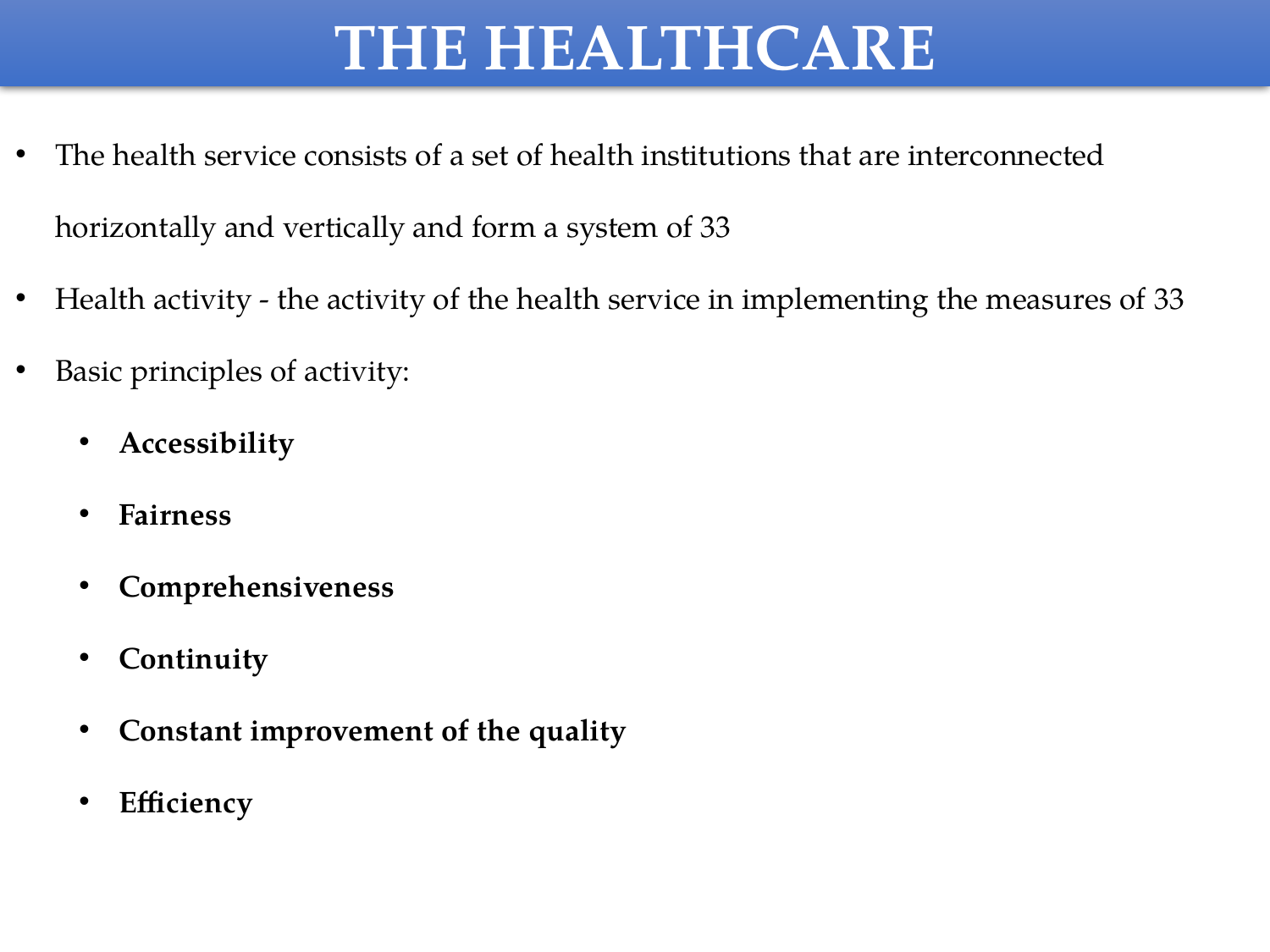

THE HEALTHCARE
The health service consists of a set of health institutions that are interconnected horizontally and vertically and form a system of 33
Health activity - the activity of the health service in implementing the measures of 33
Basic principles of activity:
Accessibility
Fairness
Comprehensiveness
Continuity
Constant improvement of the quality
Efficiency